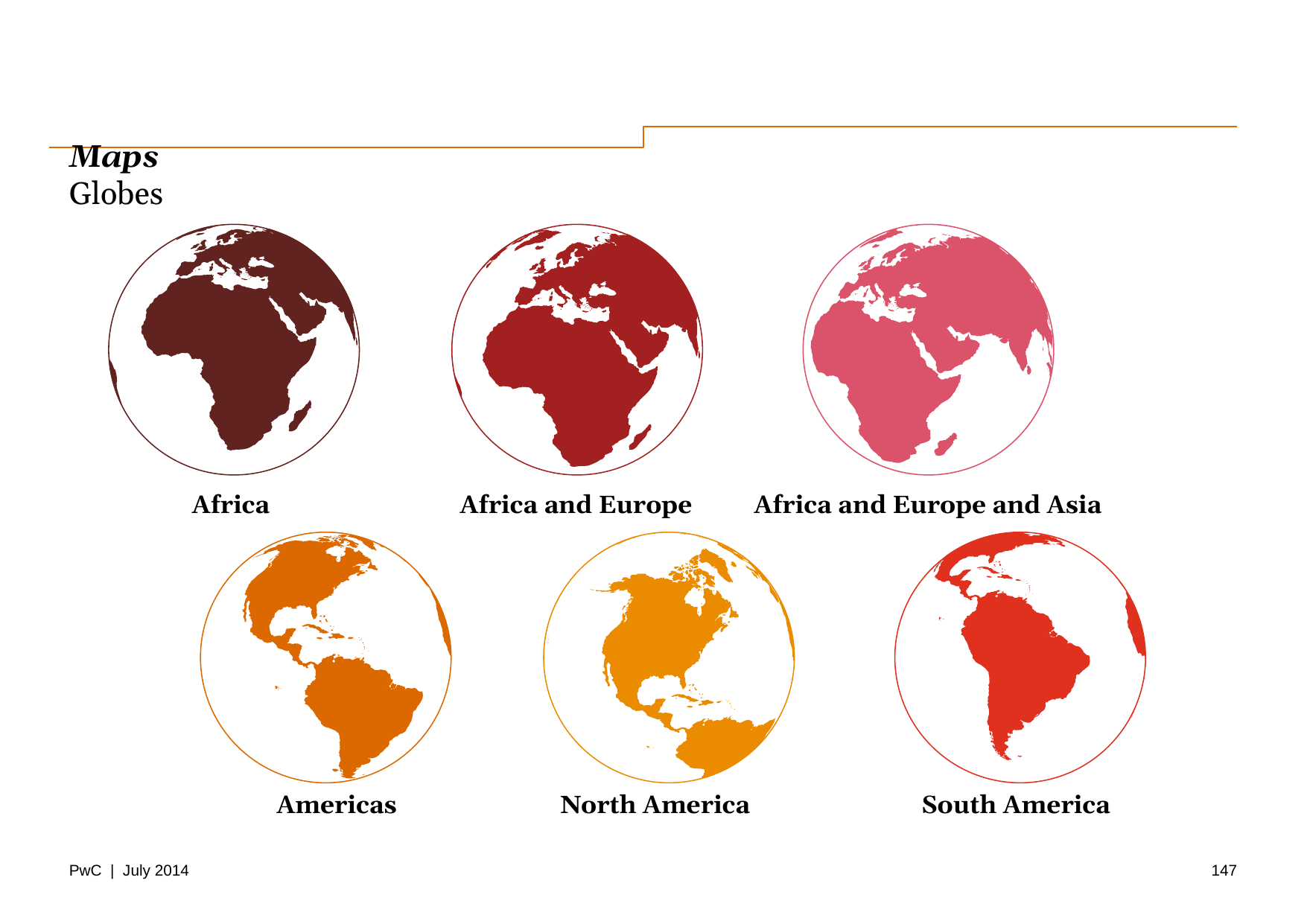

# Maps Globes

Africa
Africa and Europe
Africa and Europe and Asia

Americas
North America
South America
147